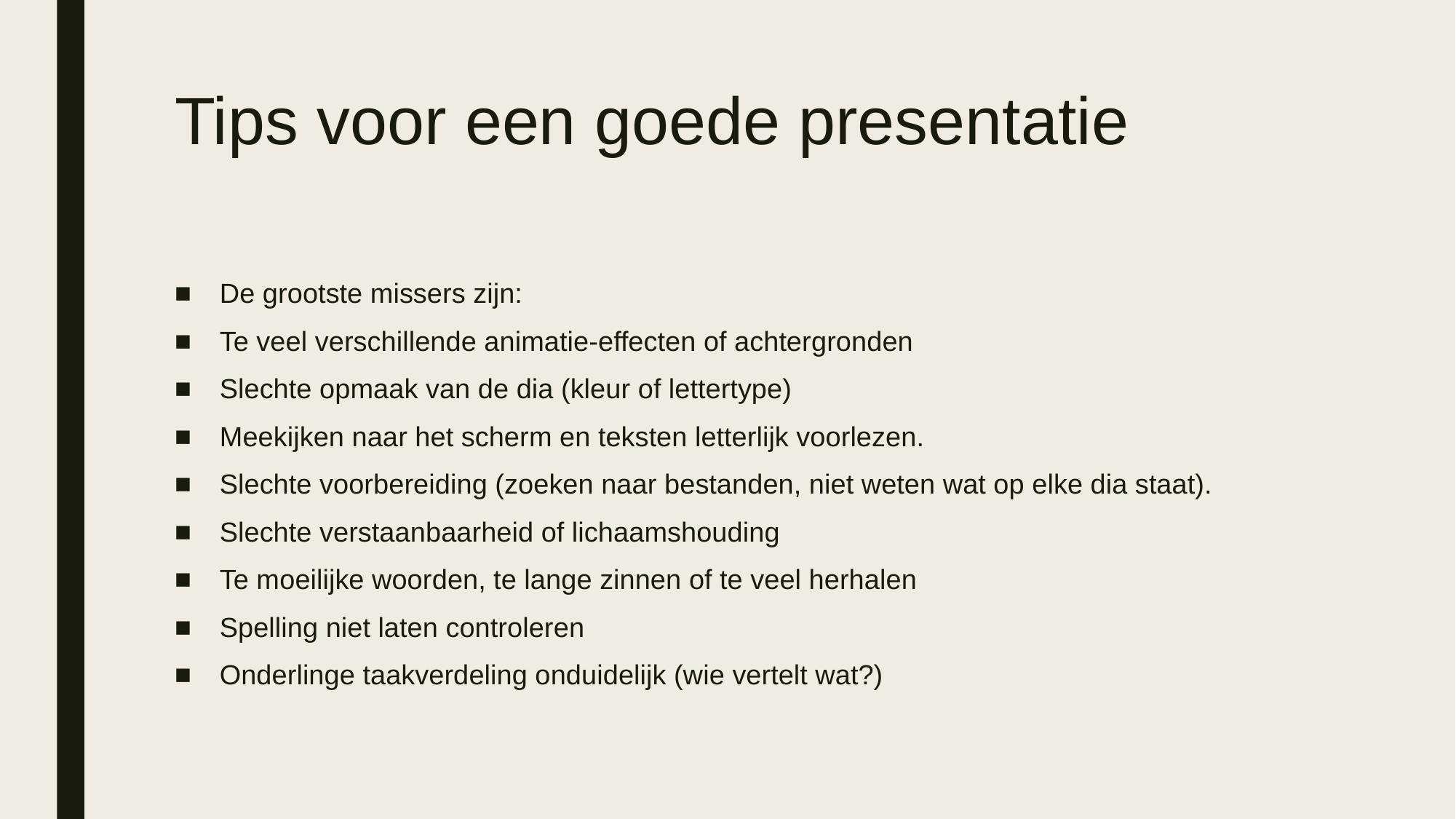

# Tips voor een goede presentatie
De grootste missers zijn:
Te veel verschillende animatie-effecten of achtergronden
Slechte opmaak van de dia (kleur of lettertype)
Meekijken naar het scherm en teksten letterlijk voorlezen.
Slechte voorbereiding (zoeken naar bestanden, niet weten wat op elke dia staat).
Slechte verstaanbaarheid of lichaamshouding
Te moeilijke woorden, te lange zinnen of te veel herhalen
Spelling niet laten controleren
Onderlinge taakverdeling onduidelijk (wie vertelt wat?)